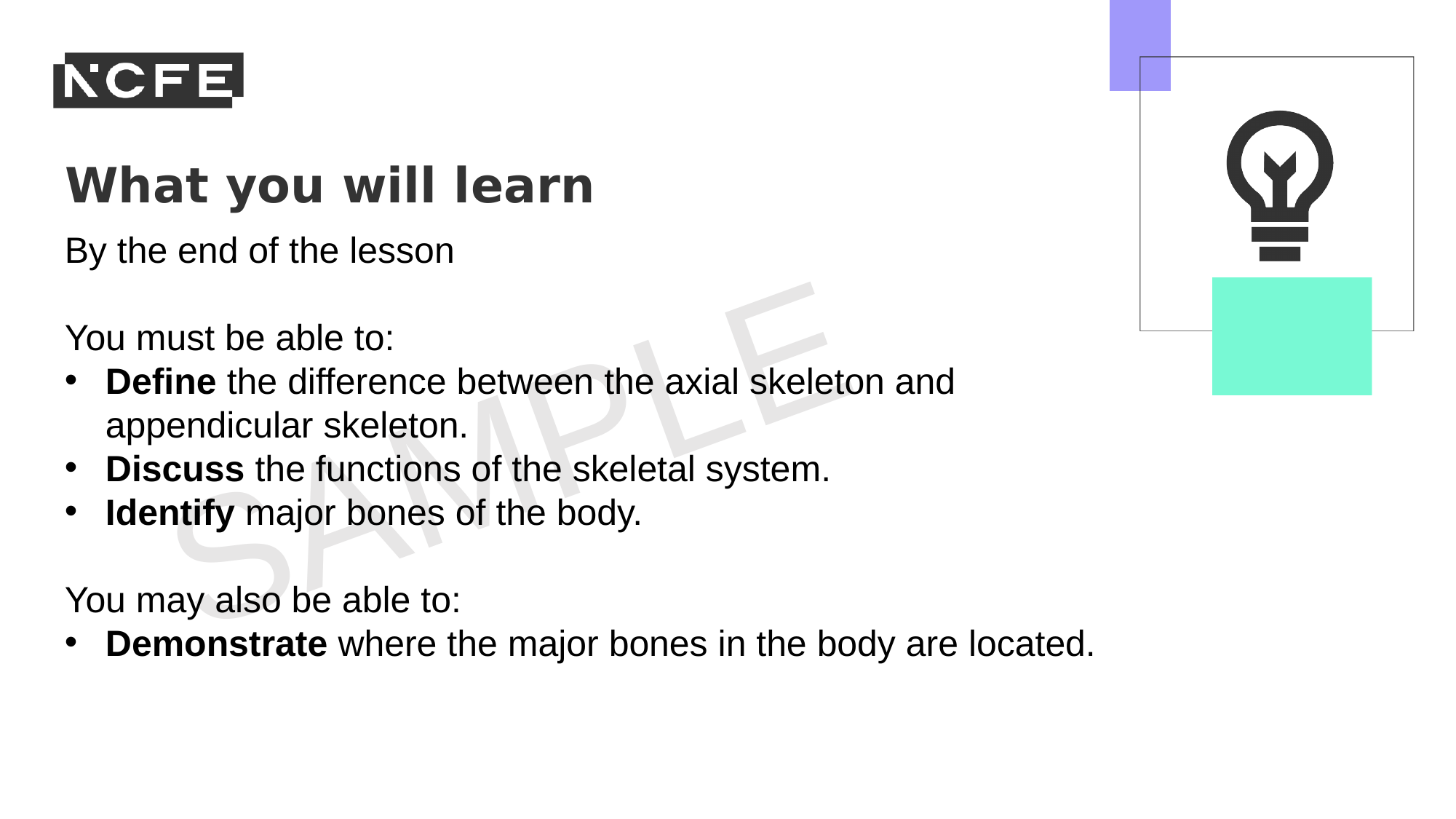

By the end of the lesson

You must be able to:
Define the difference between the axial skeleton and appendicular skeleton.
Discuss the functions of the skeletal system.
Identify major bones of the body.

You may also be able to:
Demonstrate where the major bones in the body are located.